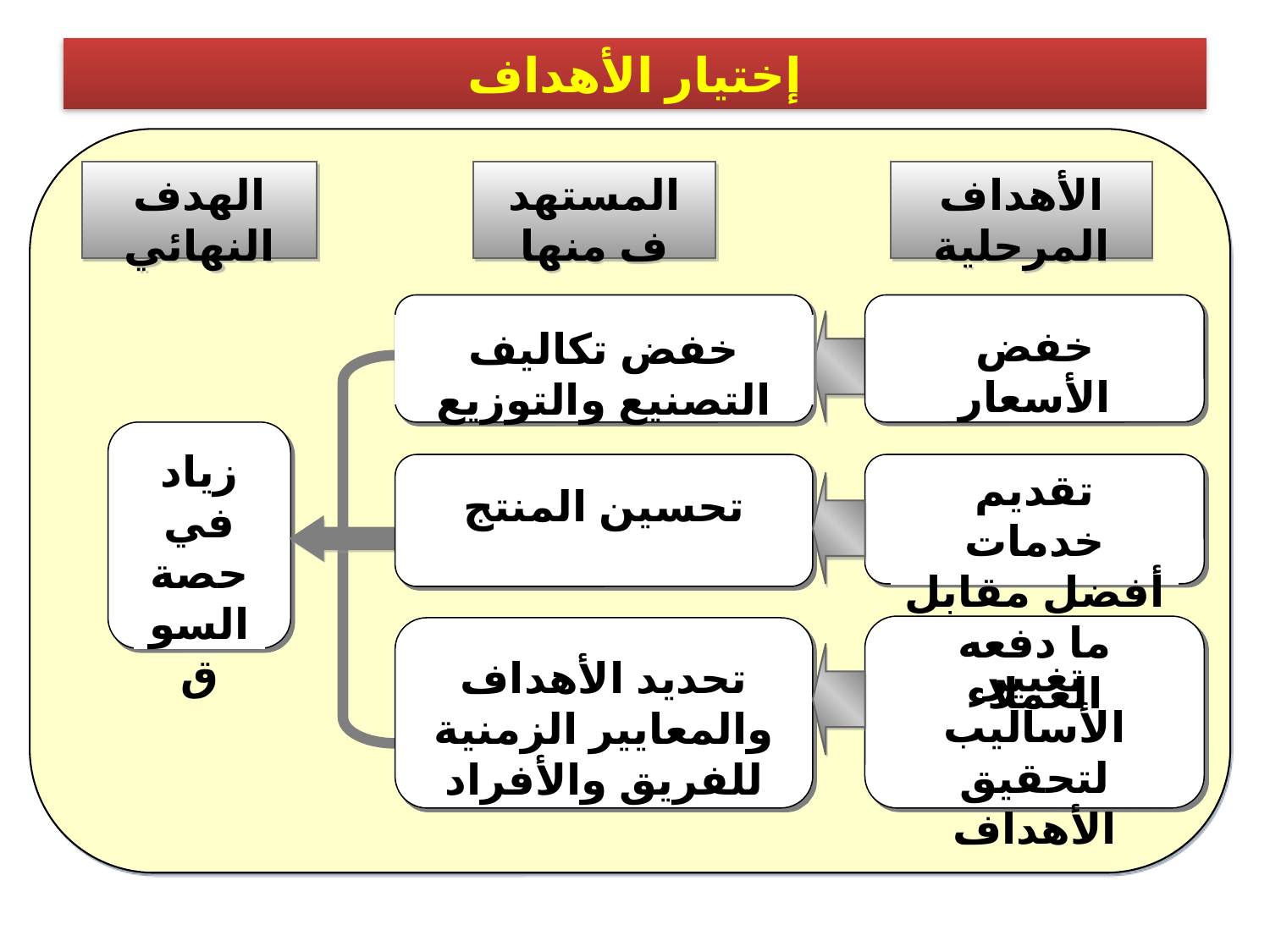

# إختيار الأهداف

الهدف النهائي
المستهدف منها
الأهداف المرحلية

خفض تكاليف التصنيع والتوزيع

خفض الأسعار

زياد في حصة السوق

تحسين المنتج

تقديم خدمات أفضل مقابل ما دفعه العملاء

تغيير الأساليب لتحقيق الأهداف

تحديد الأهداف والمعايير الزمنية للفريق والأفراد